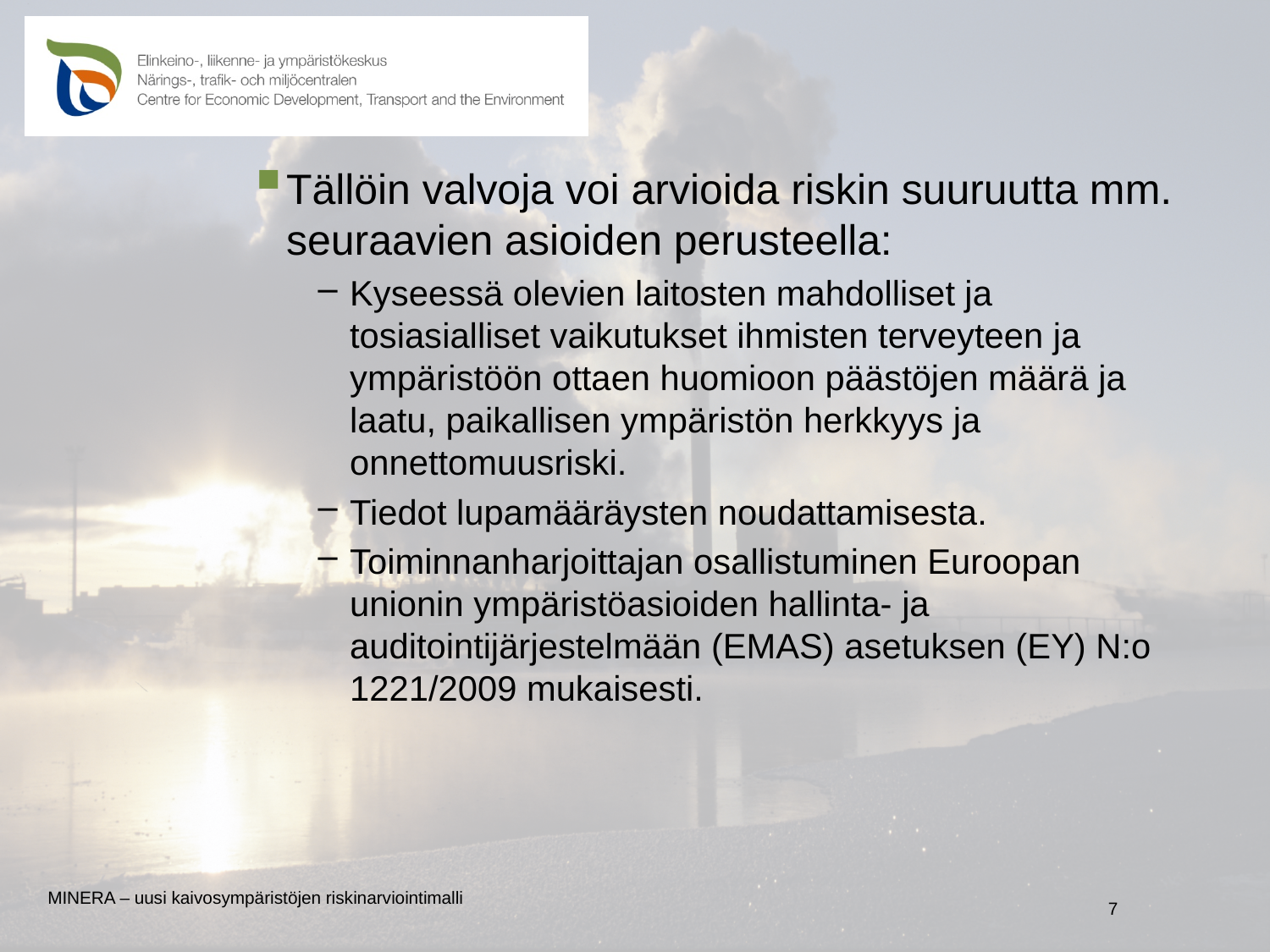

Tällöin valvoja voi arvioida riskin suuruutta mm. seuraavien asioiden perusteella:
Kyseessä olevien laitosten mahdolliset ja tosiasialliset vaikutukset ihmisten terveyteen ja ympäristöön ottaen huomioon päästöjen määrä ja laatu, paikallisen ympäristön herkkyys ja onnettomuusriski.
Tiedot lupamääräysten noudattamisesta.
Toiminnanharjoittajan osallistuminen Euroopan unionin ympäristöasioiden hallinta- ja auditointijärjestelmään (EMAS) asetuksen (EY) N:o 1221/2009 mukaisesti.
7
MINERA – uusi kaivosympäristöjen riskinarviointimalli